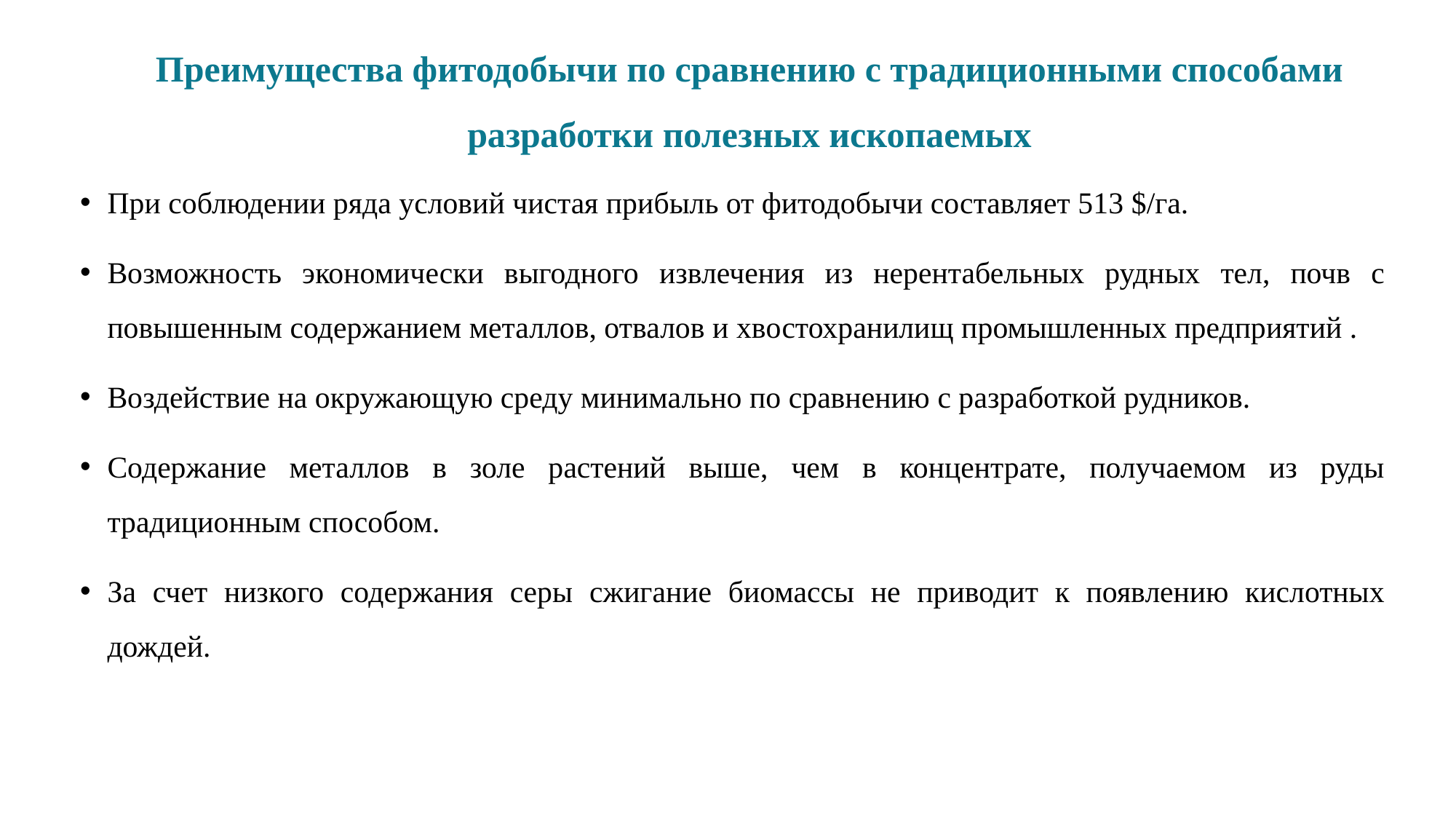

# Преимущества фитодобычи по сравнению с традиционными способами разработки полезных ископаемых
При соблюдении ряда условий чистая прибыль от фитодобычи составляет 513 $/га.
Возможность экономически выгодного извлечения из нерентабельных рудных тел, почв с повышенным содержанием металлов, отвалов и хвостохранилищ промышленных предприятий .
Воздействие на окружающую среду минимально по сравнению с разработкой рудников.
Содержание металлов в золе растений выше, чем в концентрате, получаемом из руды традиционным способом.
За счет низкого содержания серы сжигание биомассы не приводит к появлению кислотных дождей.